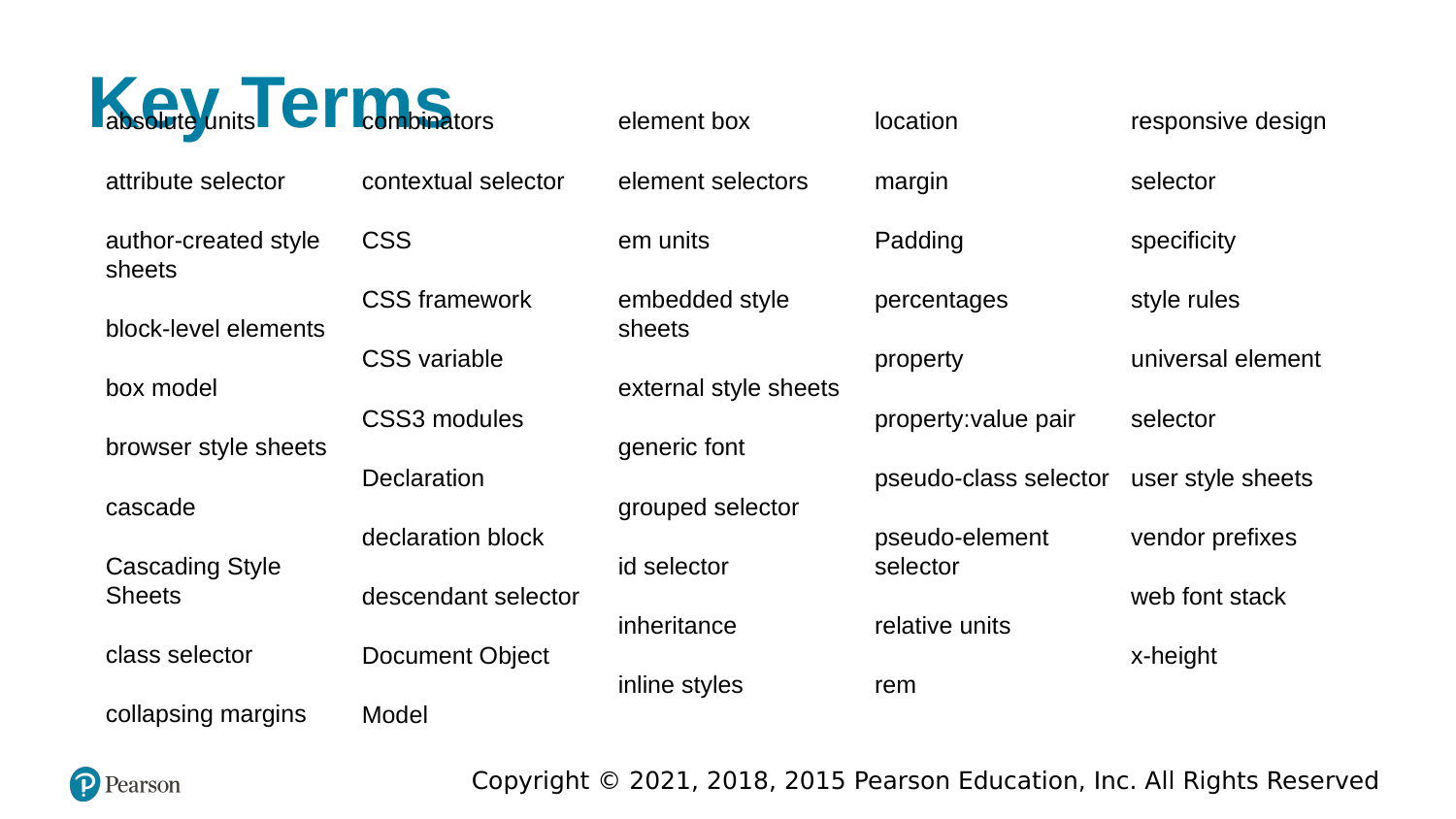

# Key Terms
absolute units
attribute selector
author-created style sheets
block-level elements
box model
browser style sheets
cascade
Cascading Style Sheets
class selector
collapsing margins
combinators
contextual selector
CSS
CSS framework
CSS variable
CSS3 modules
Declaration
declaration block
descendant selector
Document Object
Model
element box
element selectors
em units
embedded style sheets
external style sheets
generic font
grouped selector
id selector
inheritance
inline styles
location
margin
Padding
percentages
property
property:value pair
pseudo-class selector
pseudo-element selector
relative units
rem
responsive design
selector
specificity
style rules
universal element
selector
user style sheets
vendor prefixes
web font stack
x-height